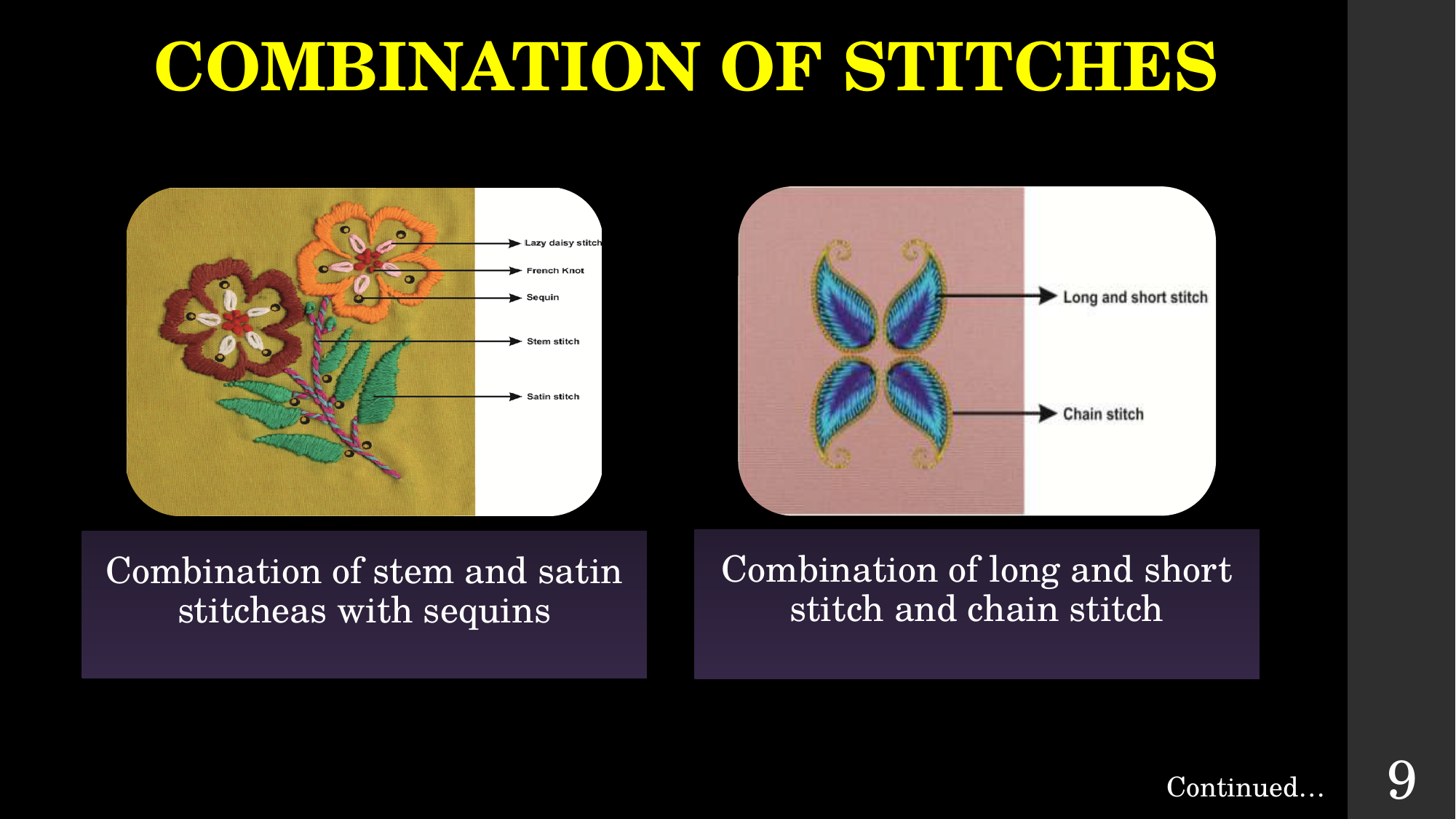

# COMBINATION OF STITCHES
Combination of stem and satin stitcheas with sequins
Combination of long and short stitch and chain stitch
9
Continued…